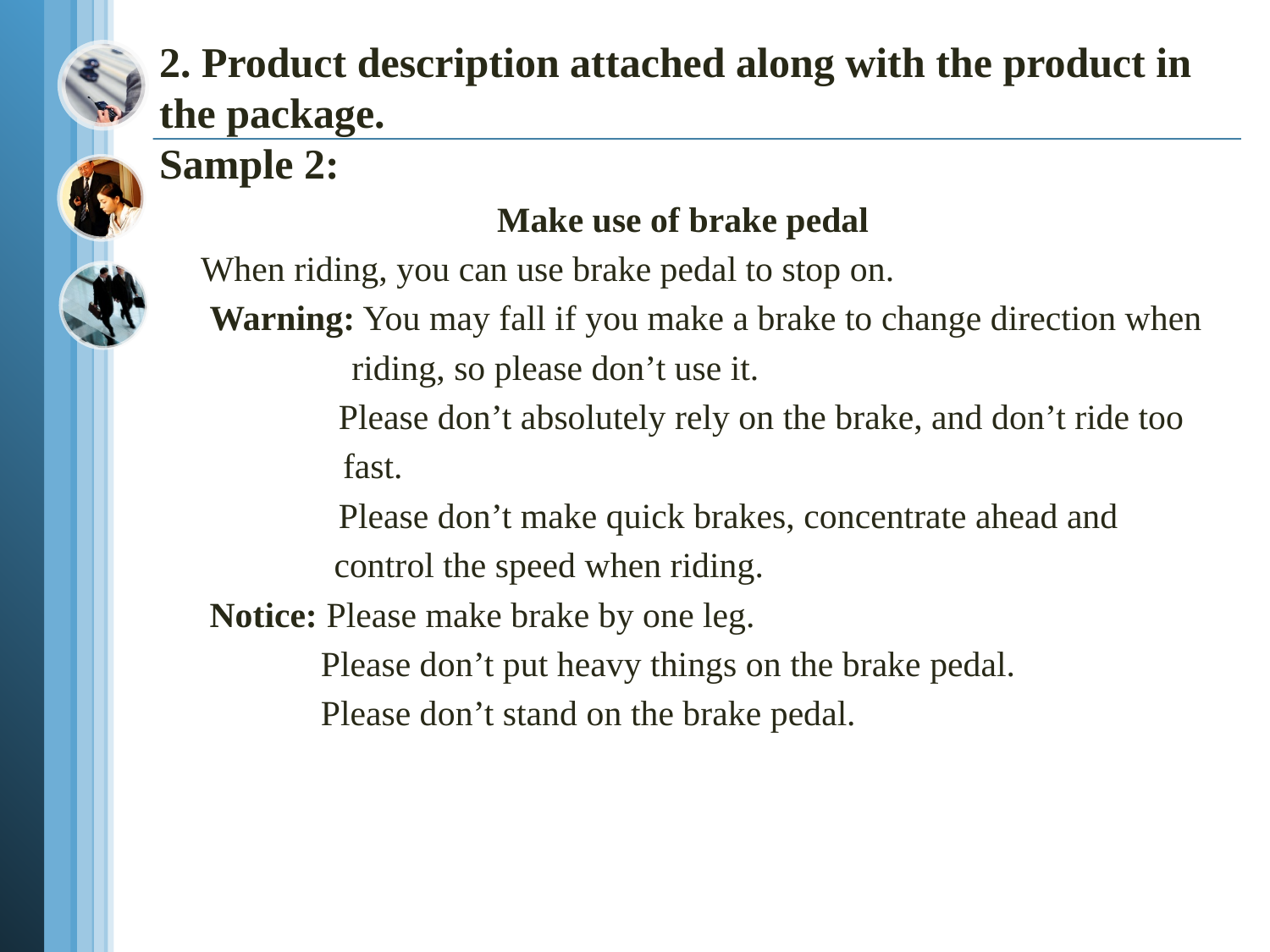

# 2. Product description attached along with the product in the package. Sample 2:

   Make use of brake pedal
        When riding, you can use brake pedal to stop on.
         Warning: You may fall if you make a brake to change direction when
                         riding, so please don’t use it.
	              Please don’t absolutely rely on the brake, and don’t ride too
                        fast.
	              Please don’t make quick brakes, concentrate ahead and
                       control the speed when riding.
         Notice: Please make brake by one leg.
	            Please don’t put heavy things on the brake pedal.
	            Please don’t stand on the brake pedal.